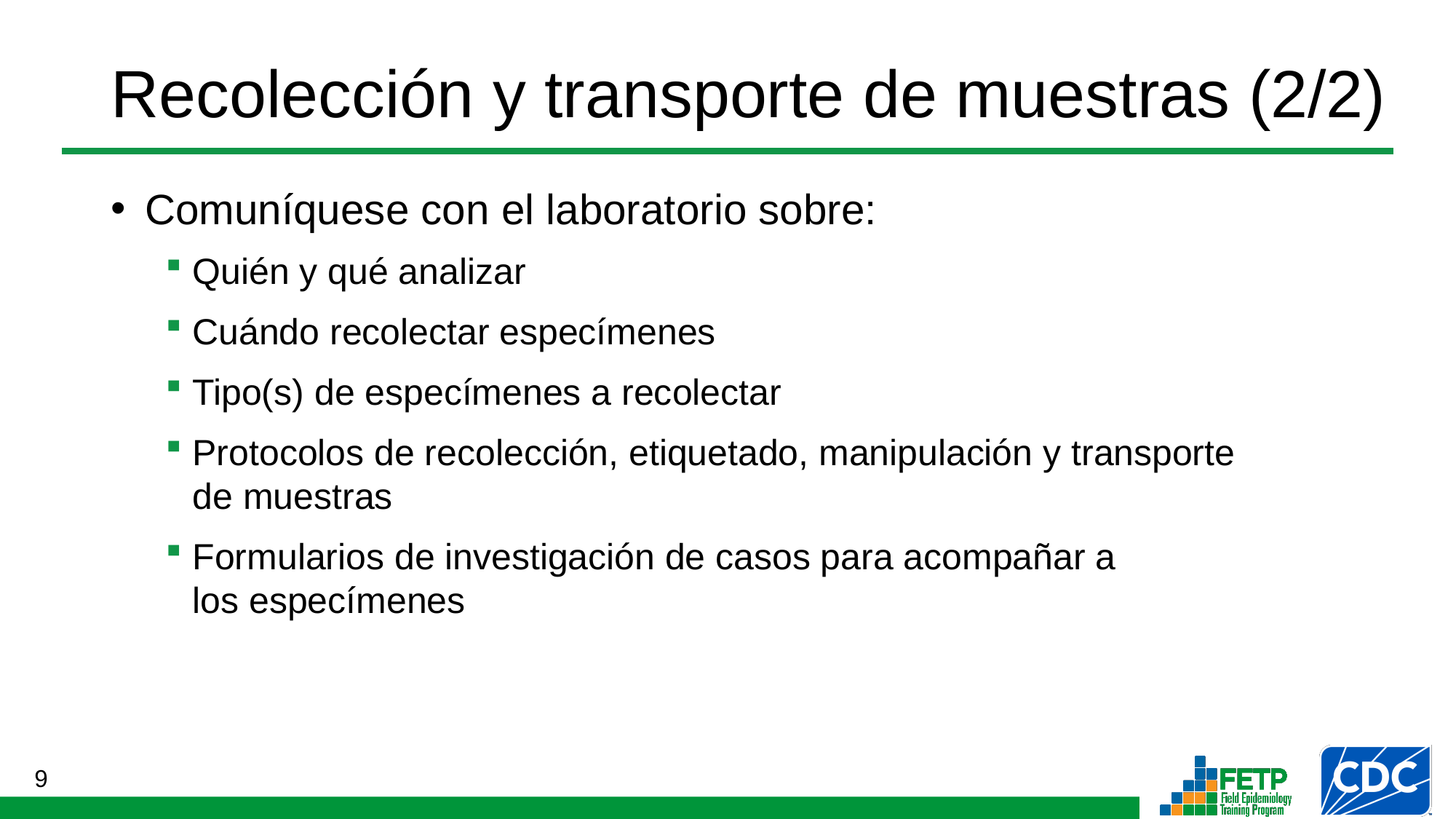

# Recolección y transporte de muestras (2/2)
Comuníquese con el laboratorio sobre:
Quién y qué analizar
Cuándo recolectar especímenes
Tipo(s) de especímenes a recolectar
Protocolos de recolección, etiquetado, manipulación y transporte
de muestras
Formularios de investigación de casos para acompañar a
los especímenes